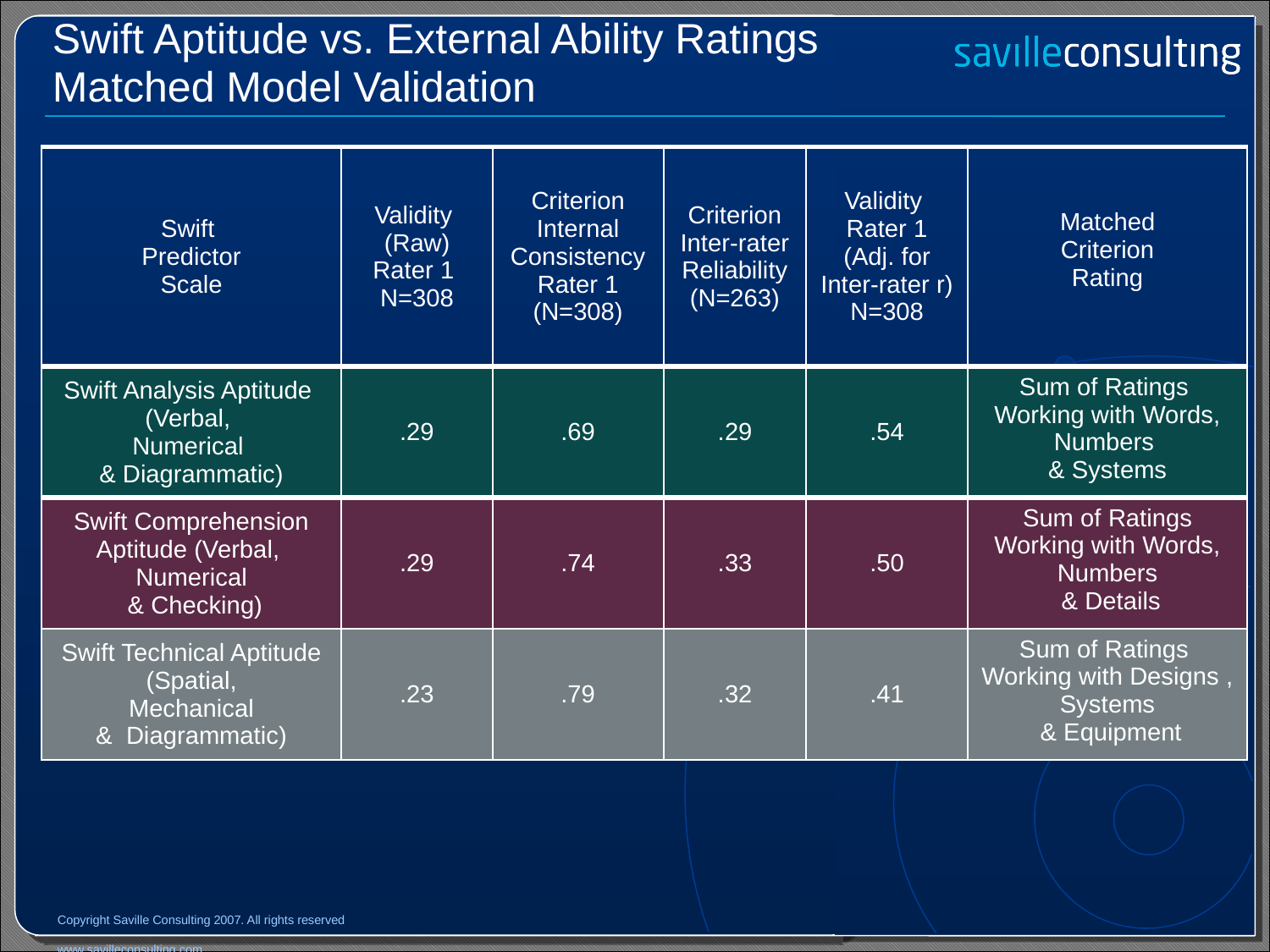

Swift Aptitude vs. External Ability Ratings
Matched Model Validation
| Swift Predictor Scale | Validity (Raw) Rater 1 N=308 | Criterion Internal Consistency Rater 1 (N=308) | Criterion Inter-rater Reliability (N=263) | Validity Rater 1 (Adj. for Inter-rater r) N=308 | Matched Criterion Rating |
| --- | --- | --- | --- | --- | --- |
| Swift Analysis Aptitude (Verbal, Numerical & Diagrammatic) | .29 | .69 | .29 | .54 | Sum of Ratings Working with Words, Numbers & Systems |
| Swift Comprehension Aptitude (Verbal, Numerical & Checking) | .29 | .74 | .33 | .50 | Sum of Ratings Working with Words, Numbers & Details |
| Swift Technical Aptitude (Spatial, Mechanical & Diagrammatic) | .23 | .79 | .32 | .41 | Sum of Ratings Working with Designs , Systems & Equipment |